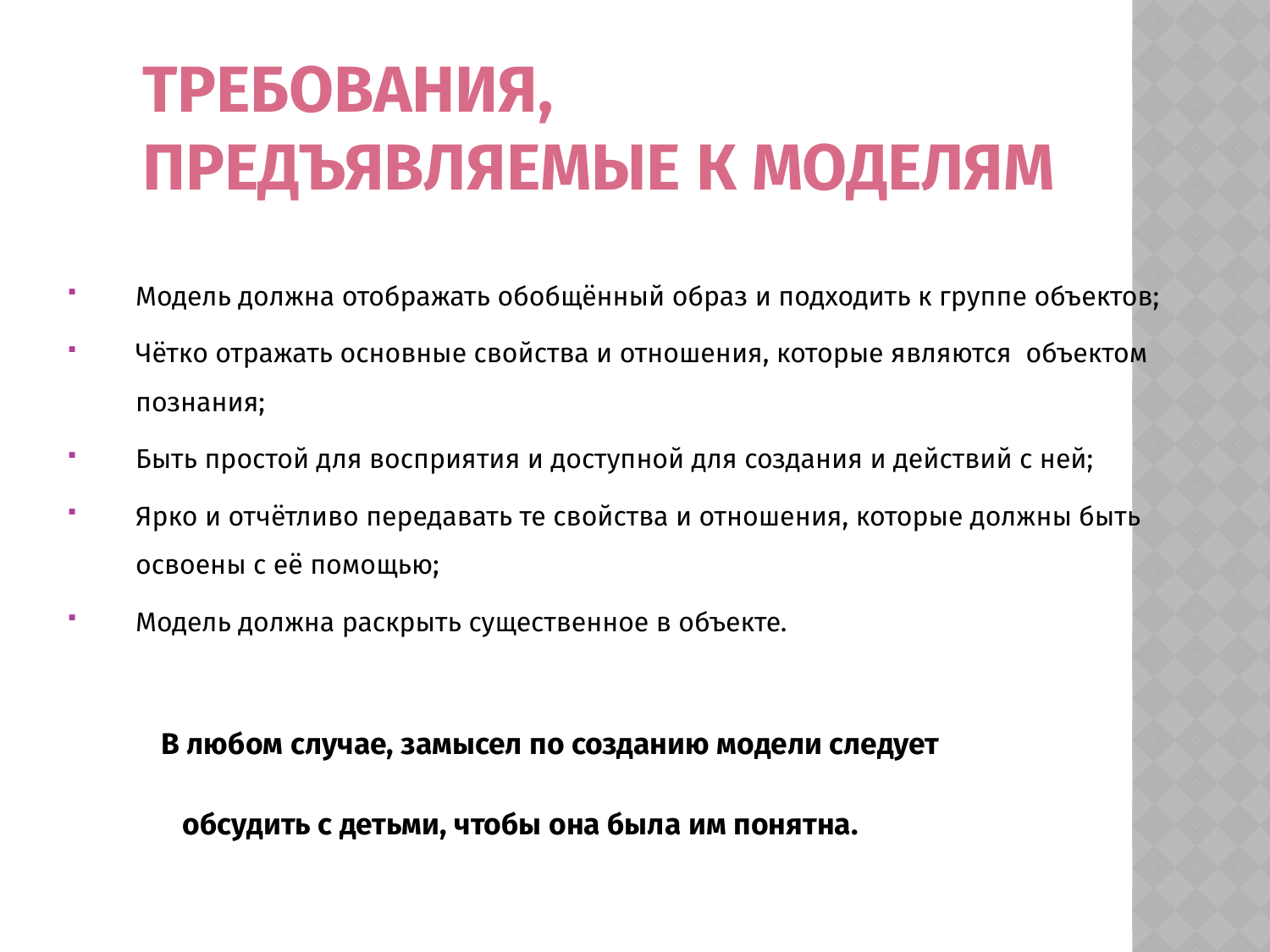

# ТРЕБОВАНИЯ, ПРЕДЪЯВЛЯЕМЫЕ К МОДЕЛЯМ
Модель должна отображать обобщённый образ и подходить к группе объектов;
Чётко отражать основные свойства и отношения, которые являются  объектом познания;
Быть простой для восприятия и доступной для создания и действий с ней;
Ярко и отчётливо передавать те свойства и отношения, которые должны быть освоены с её помощью;
Модель должна раскрыть существенное в объекте.

             В любом случае, замысел по созданию модели следует
                обсудить с детьми, чтобы она была им понятна.